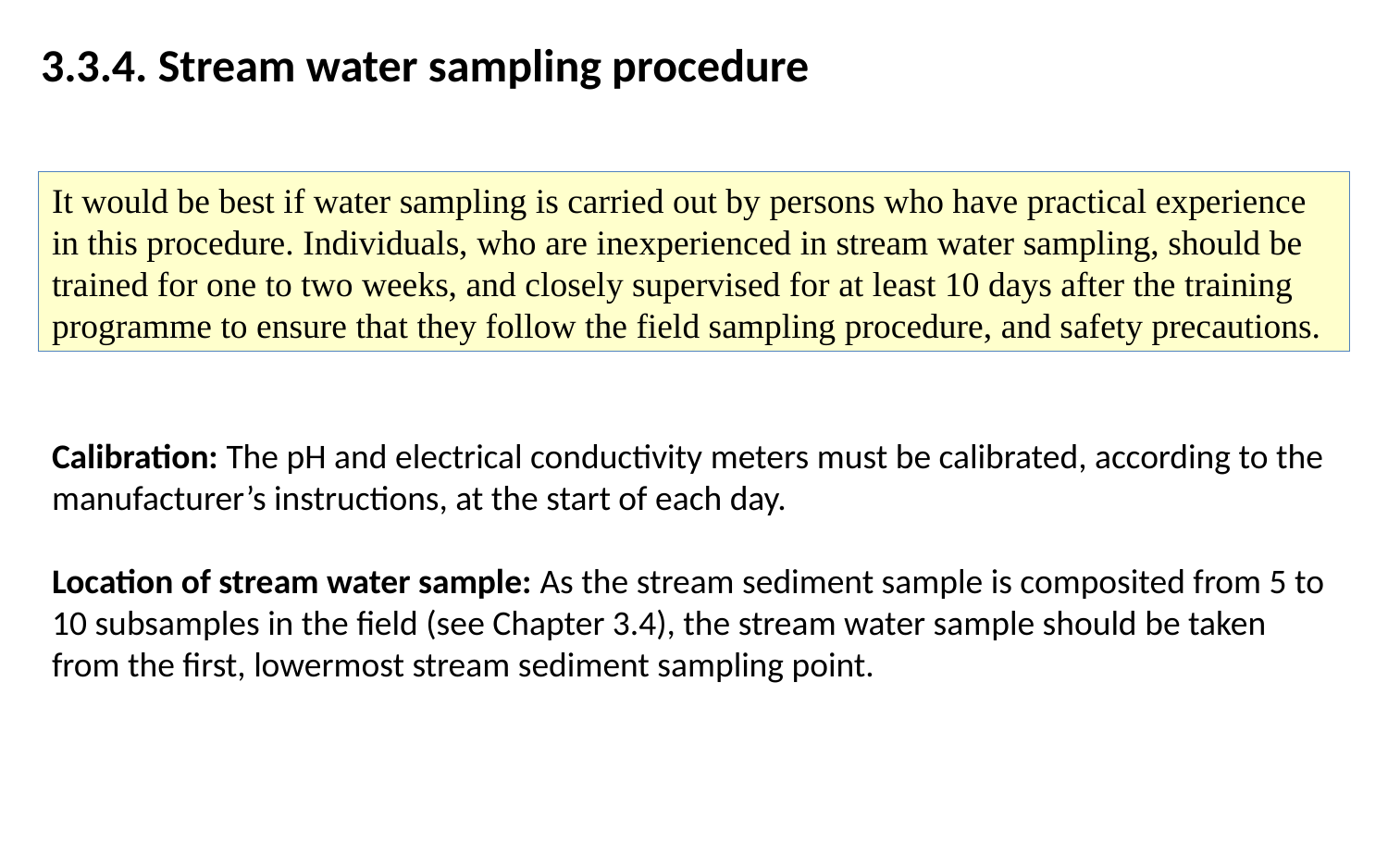

3.3.4. Stream water sampling procedure
It would be best if water sampling is carried out by persons who have practical experience in this procedure. Individuals, who are inexperienced in stream water sampling, should be trained for one to two weeks, and closely supervised for at least 10 days after the training programme to ensure that they follow the field sampling procedure, and safety precautions.
Calibration: The pH and electrical conductivity meters must be calibrated, according to the manufacturer’s instructions, at the start of each day.

Location of stream water sample: As the stream sediment sample is composited from 5 to 10 subsamples in the field (see Chapter 3.4), the stream water sample should be taken from the first, lowermost stream sediment sampling point.